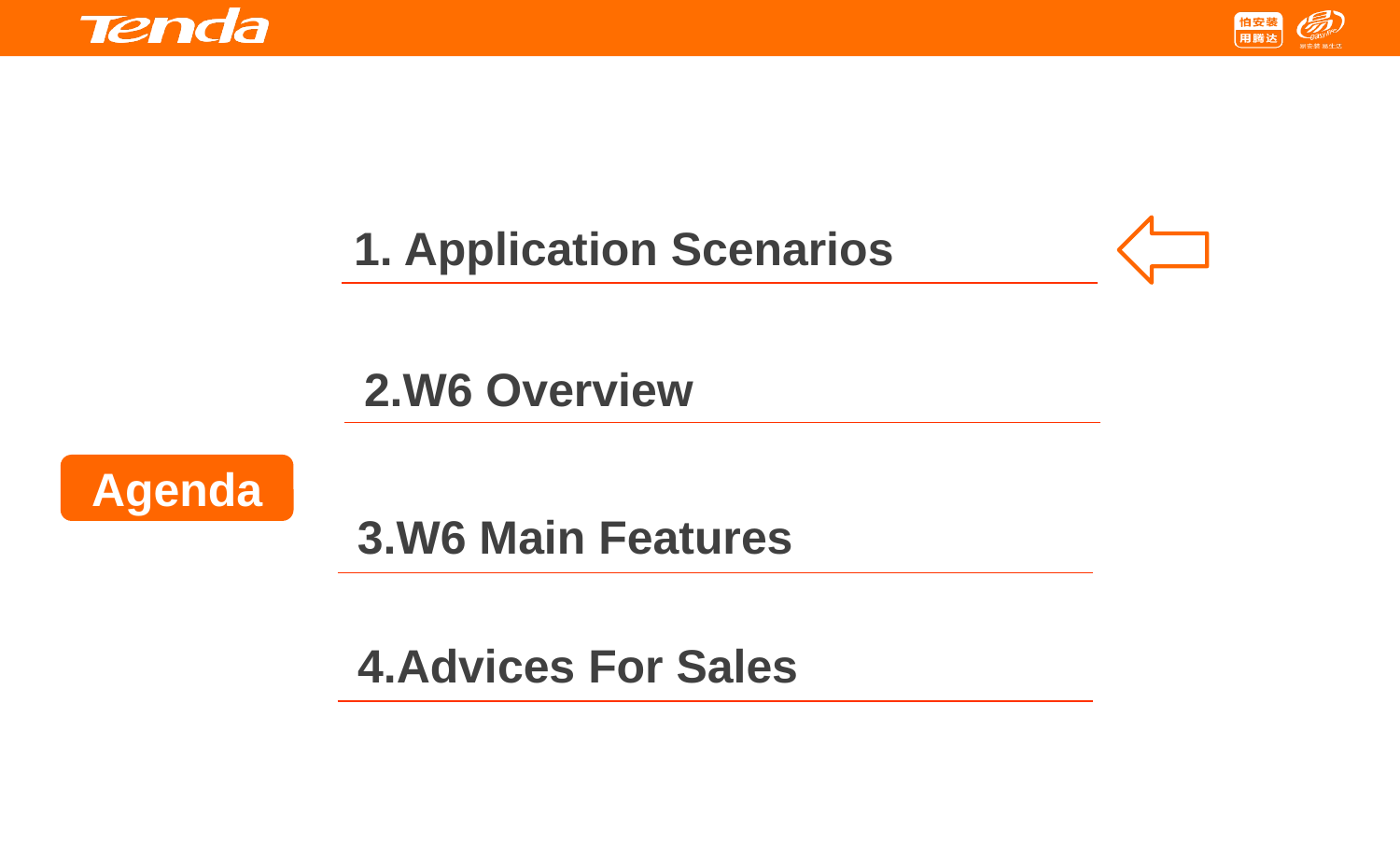

1. Application Scenarios

2.W6 Overview
Agenda
3.W6 Main Features
4.Advices For Sales